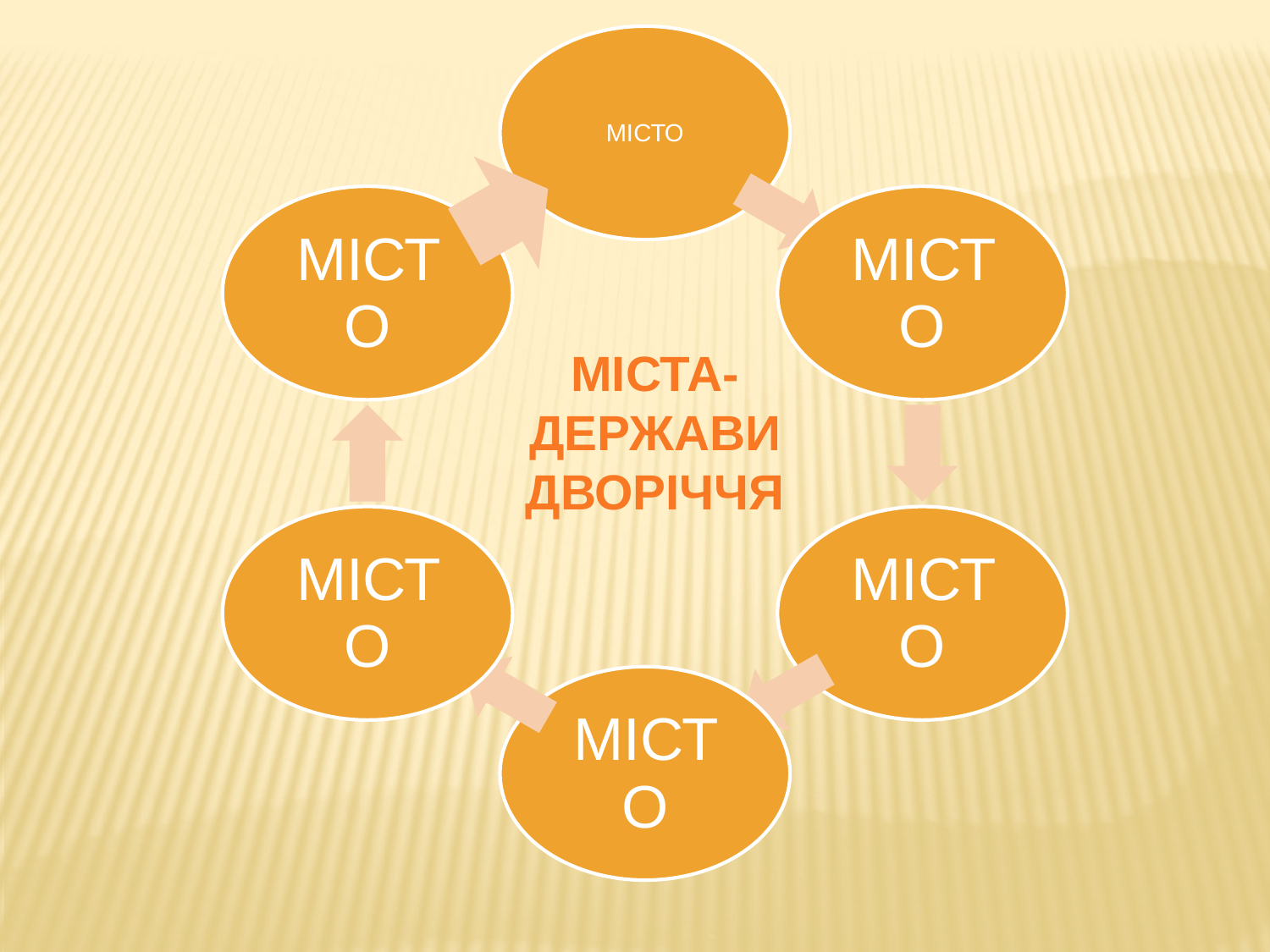

МІСТО
МІСТО
МІСТО
МІСТО
МІСТО
МІСТО
МІСТА-ДЕРЖАВИ ДВОРІЧЧЯ